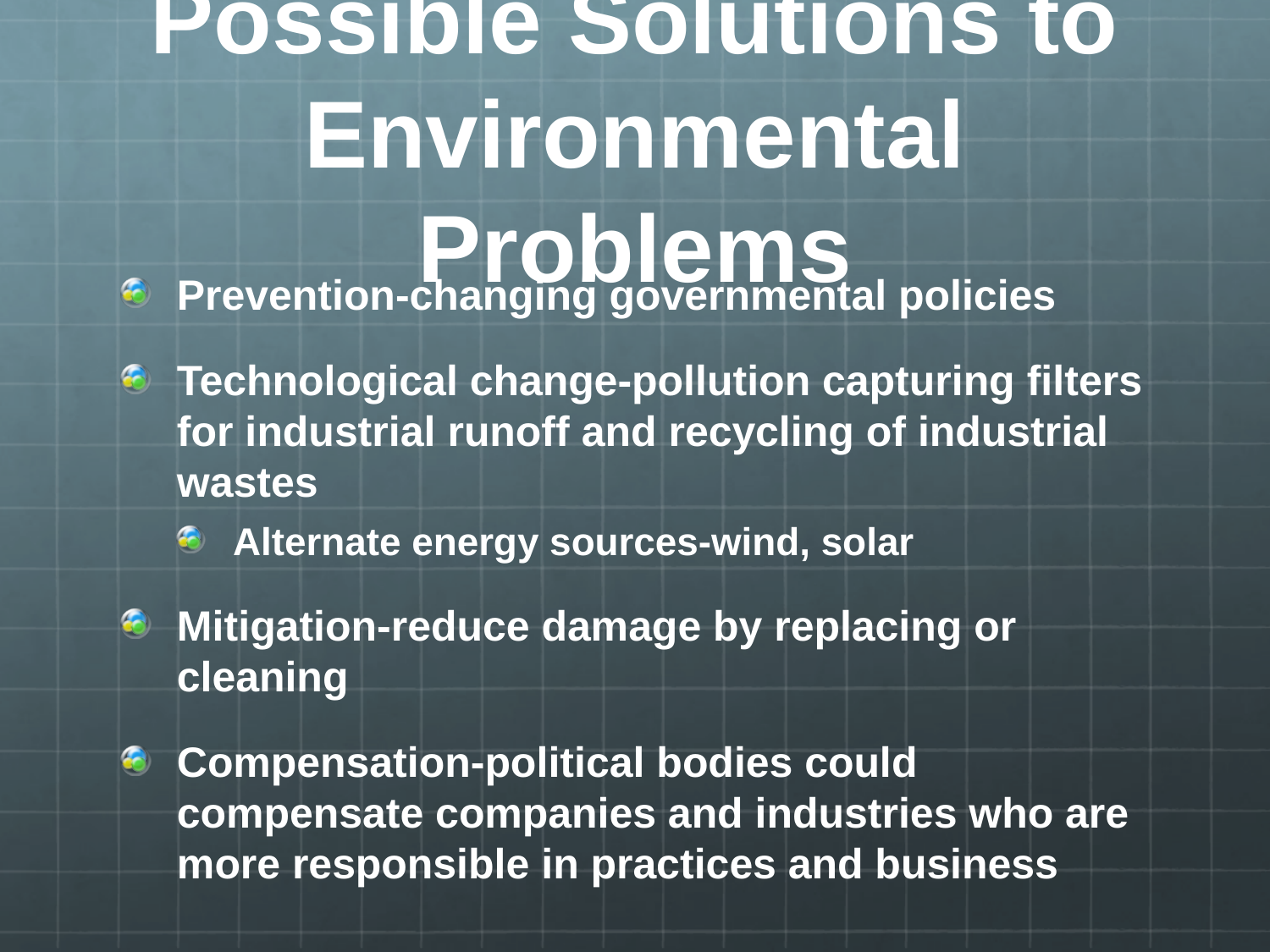

# Possible Solutions to Environmental Problems
Prevention-changing governmental policies
Technological change-pollution capturing filters for industrial runoff and recycling of industrial wastes
Alternate energy sources-wind, solar
Mitigation-reduce damage by replacing or cleaning
Compensation-political bodies could compensate companies and industries who are more responsible in practices and business